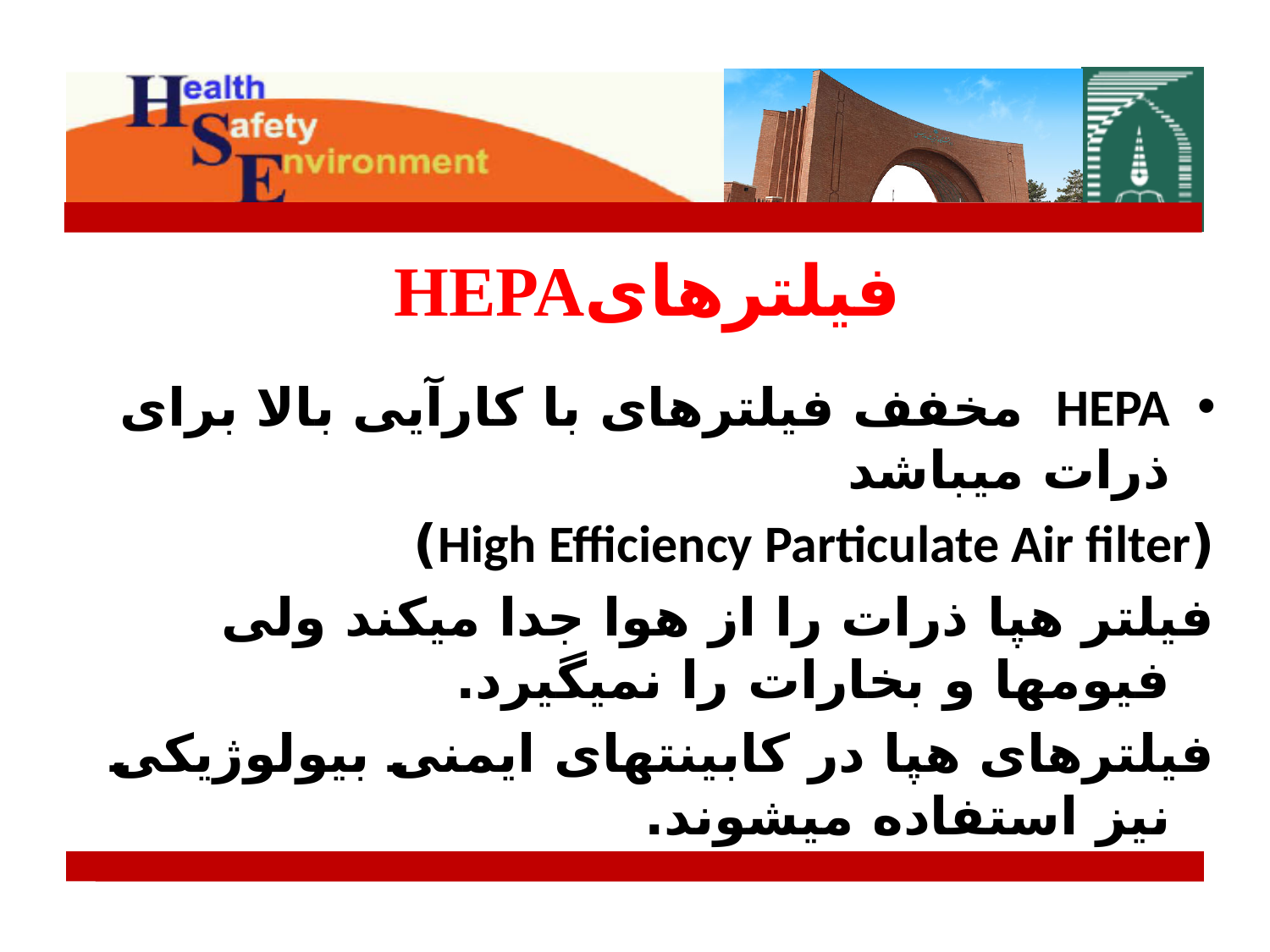

# فیلترهایHEPA
HEPA  مخفف فیلترهای با کارآیی بالا برای ذرات میباشد
(High Efficiency Particulate Air filter)
فیلتر هپا ذرات را از هوا جدا میکند ولی فیومها و بخارات را نمیگیرد.
فیلترهای هپا در کابینتهای ایمنی بیولوژیکی نیز استفاده میشوند.